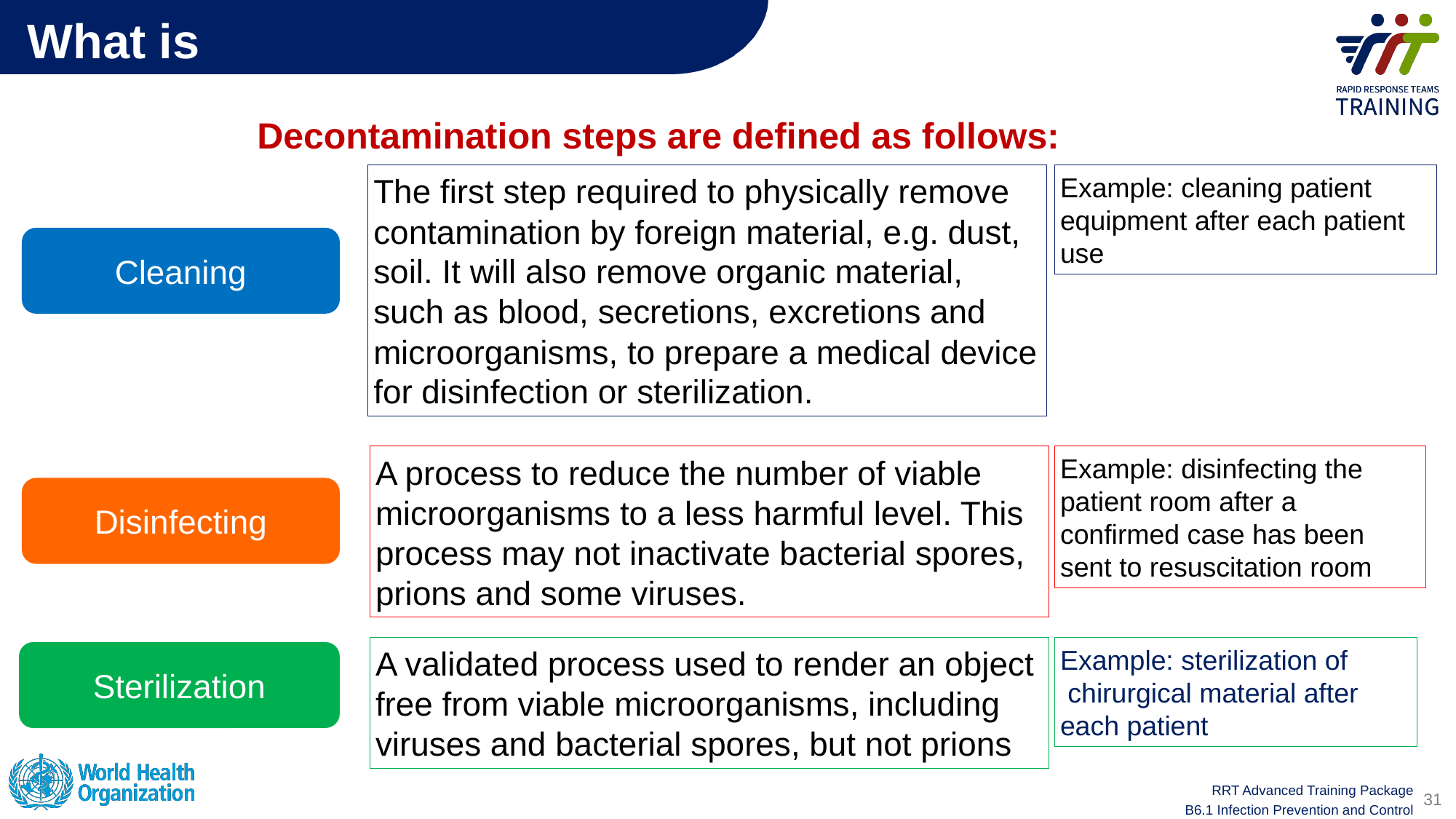

What is decontamination?
Decontamination steps are defined as follows:
The first step required to physically remove contamination by foreign material, e.g. dust, soil. It will also remove organic material, such as blood, secretions, excretions and microorganisms, to prepare a medical device for disinfection or sterilization.
Example: cleaning patient equipment after each patient use

Cleaning
A process to reduce the number of viable microorganisms to a less harmful level. This process may not inactivate bacterial spores, prions and some viruses.
Example: disinfecting the patient room after a confirmed case has been sent to resuscitation room

Disinfecting
A validated process used to render an object free from viable microorganisms, including viruses and bacterial spores, but not prions
Example: sterilization of  chirurgical material after each patient

Sterilization